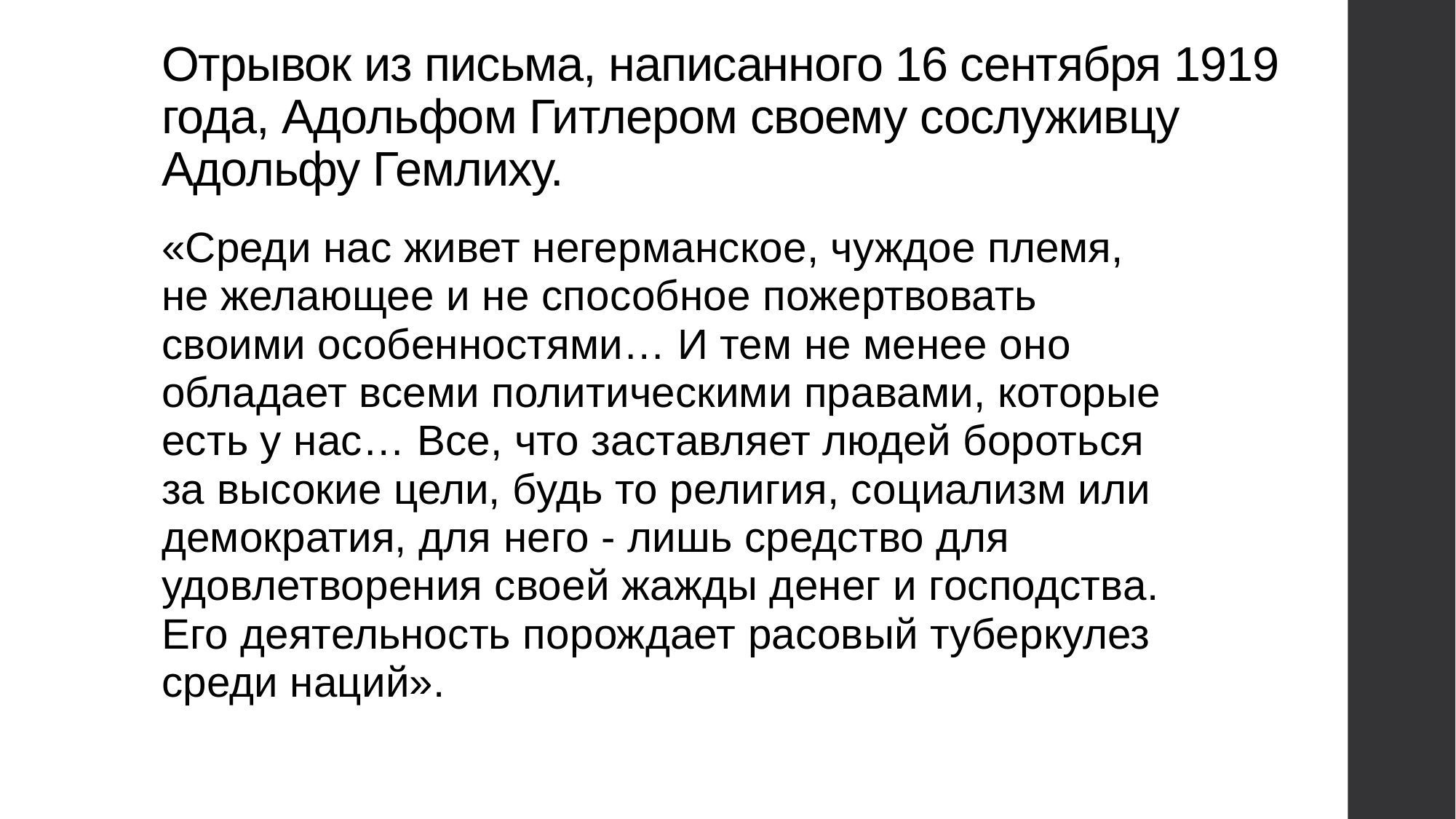

# Отрывок из письма, написанного 16 сентября 1919 года, Адольфом Гитлером своему сослуживцу Адольфу Гемлиху.
«Среди нас живет негерманское, чуждое племя, не желающее и не способное пожертвовать своими особенностями… И тем не менее оно обладает всеми политическими правами, которые есть у нас… Все, что заставляет людей бороться за высокие цели, будь то религия, социализм или демократия, для него - лишь средство для удовлетворения своей жажды денег и господства. Его деятельность порождает расовый туберкулез среди наций».